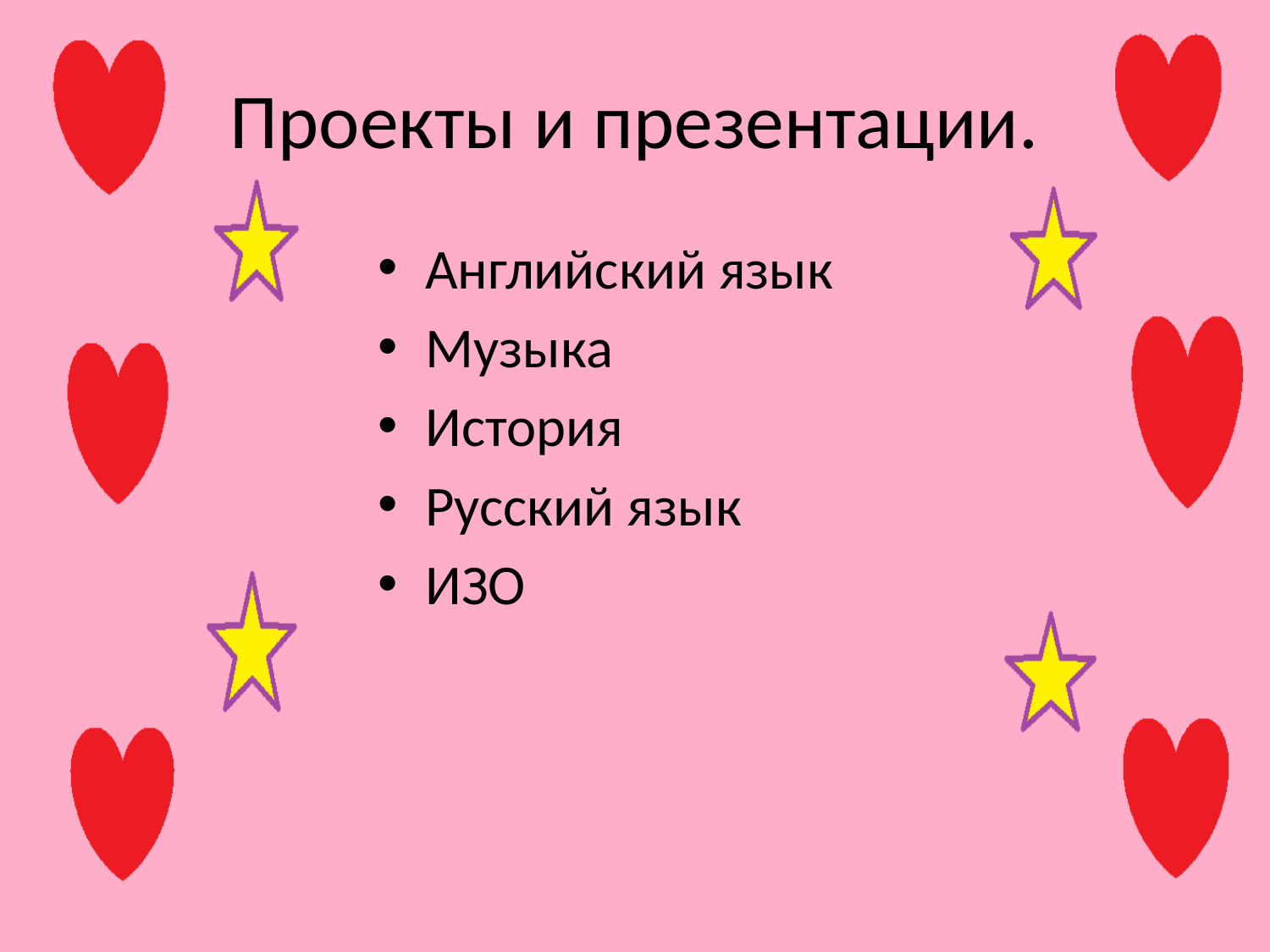

# Проекты и презентации.
Английский язык
Музыка
История
Русский язык
ИЗО